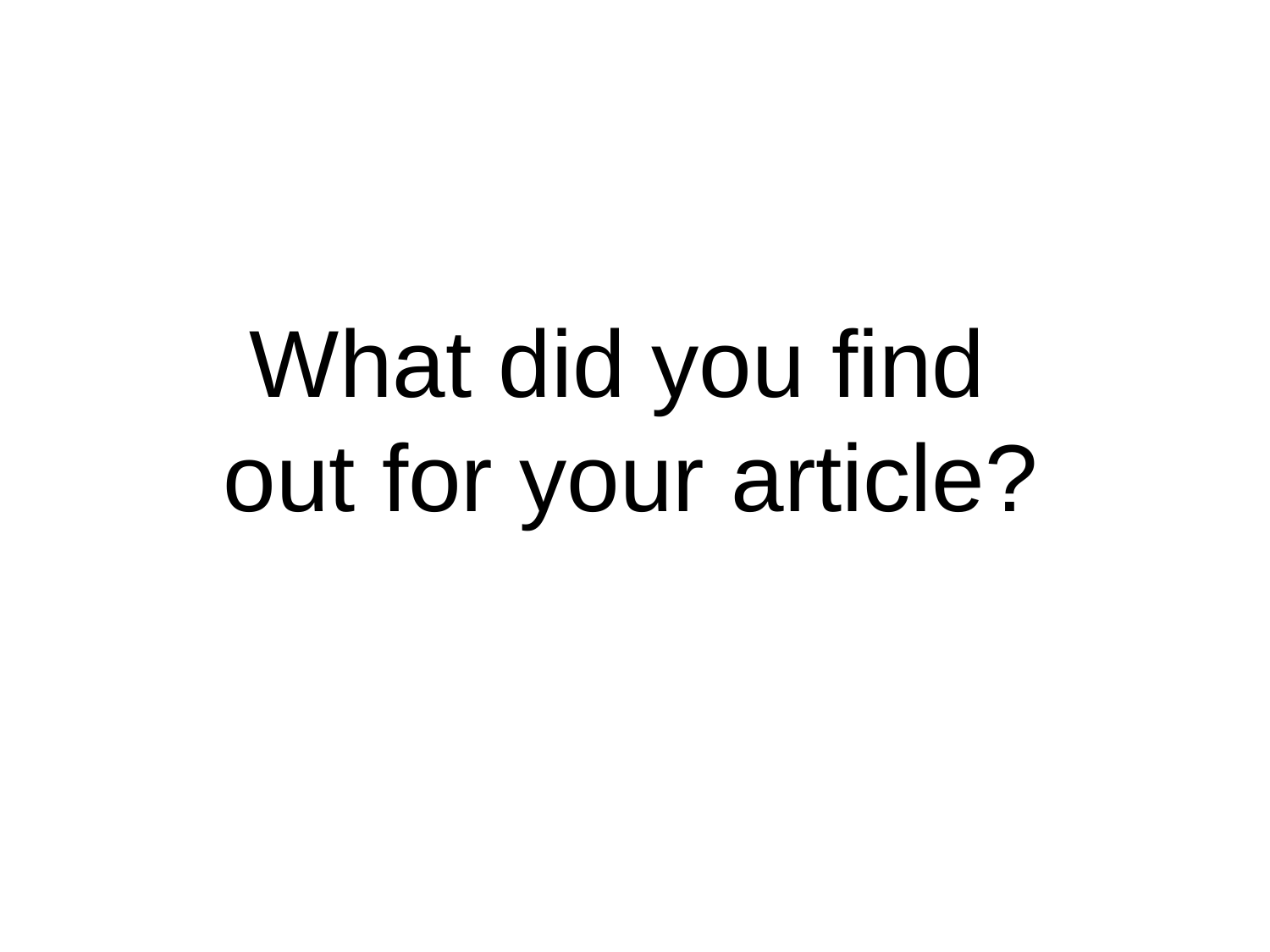

What did you find
out for your article?